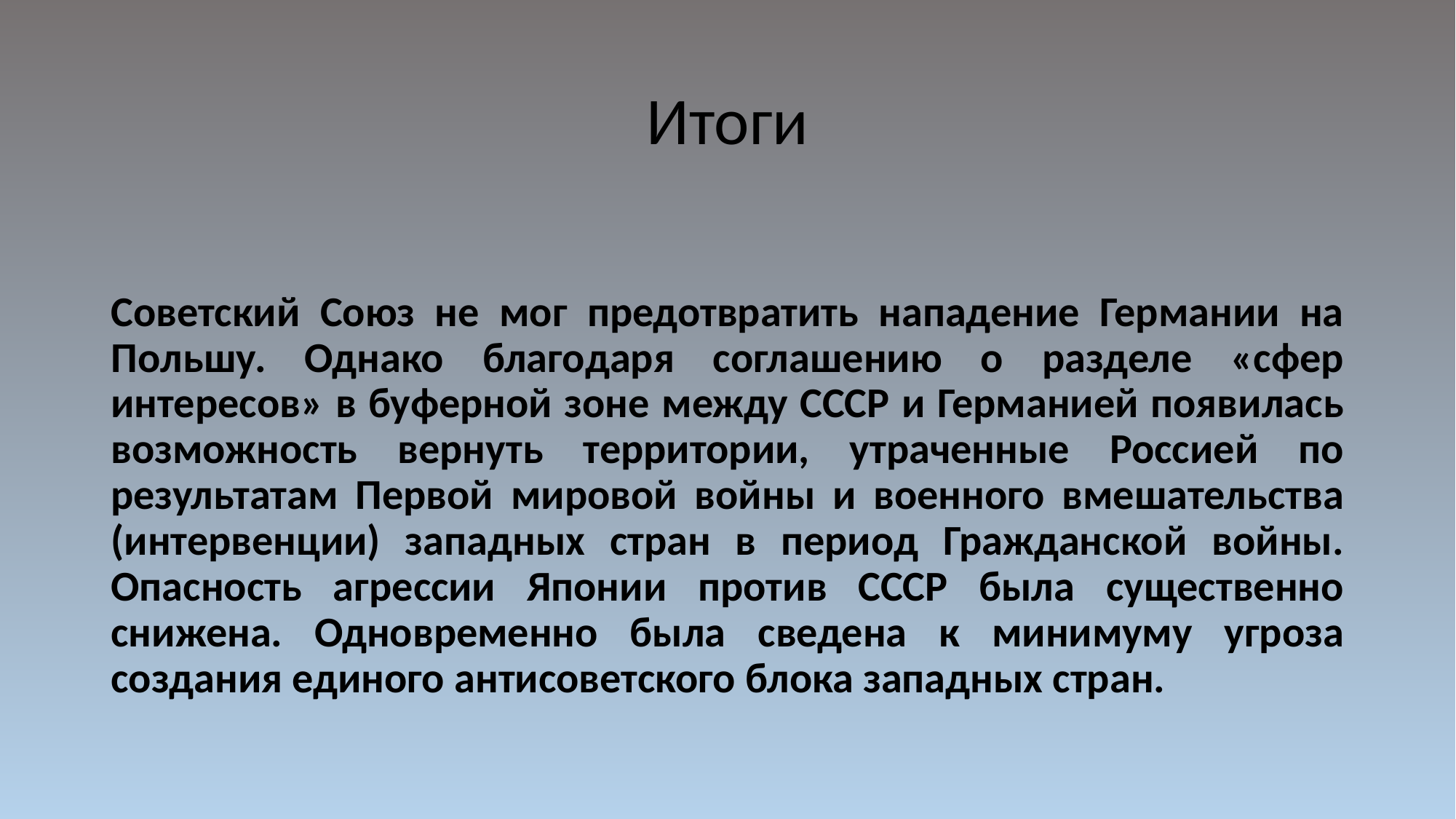

# Итоги

Советский Союз не мог предотвратить нападение Германии на Польшу. Однако благодаря соглашению о разделе «сфер интересов» в буферной зоне между СССР и Германией появилась возможность вернуть территории, утраченные Россией по результатам Первой мировой войны и военного вмешательства (интервенции) западных стран в период Гражданской войны. Опасность агрессии Японии против СССР была существенно снижена. Одновременно была сведена к минимуму угроза создания единого антисоветского блока западных стран.